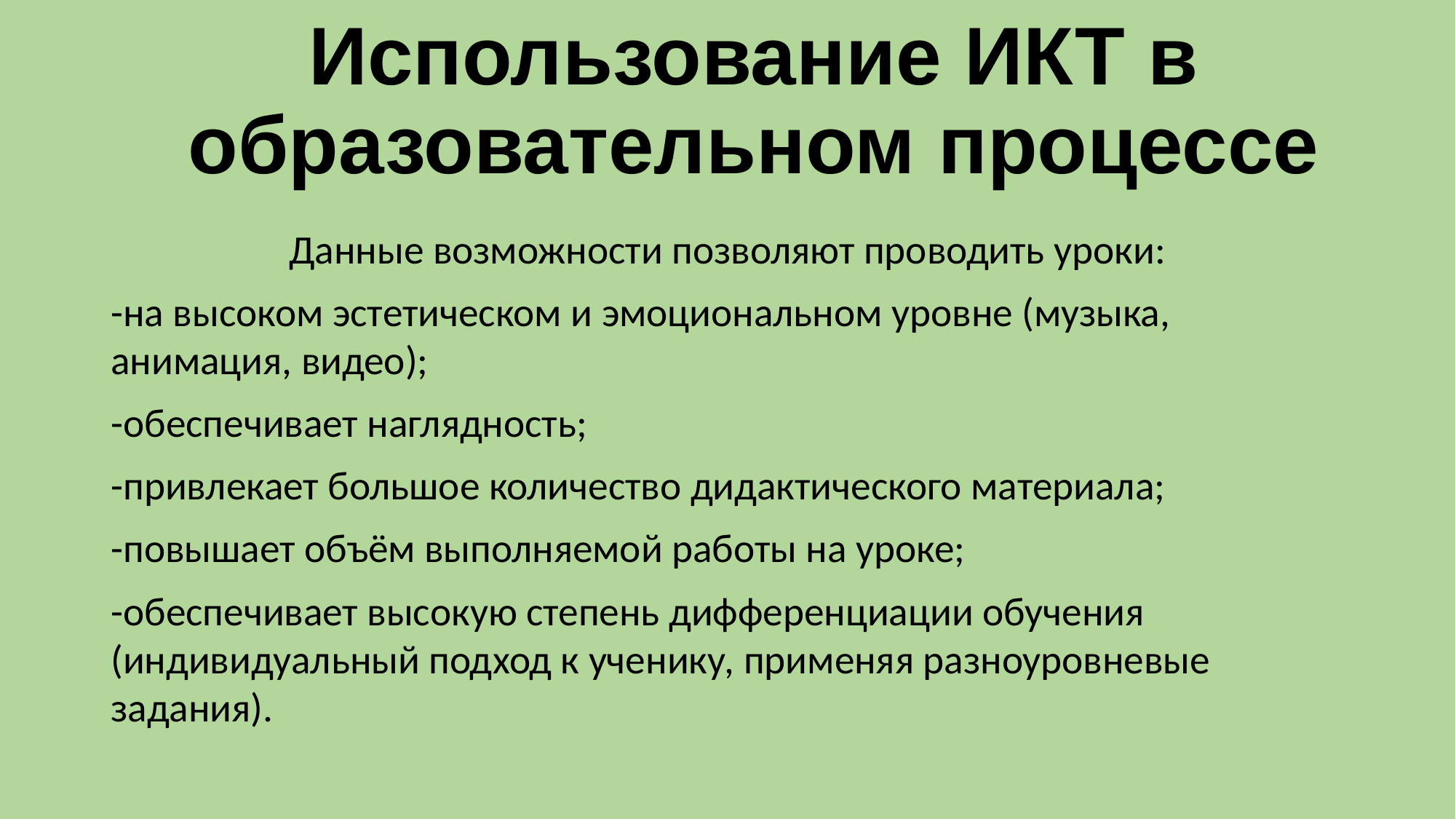

# Использование ИКТ в образовательном процессе
Данные возможности позволяют проводить уроки:
-на высоком эстетическом и эмоциональном уровне (музыка, анимация, видео);
-обеспечивает наглядность;
-привлекает большое количество дидактического материала;
-повышает объём выполняемой работы на уроке;
-обеспечивает высокую степень дифференциации обучения (индивидуальный подход к ученику, применяя разноуровневые задания).